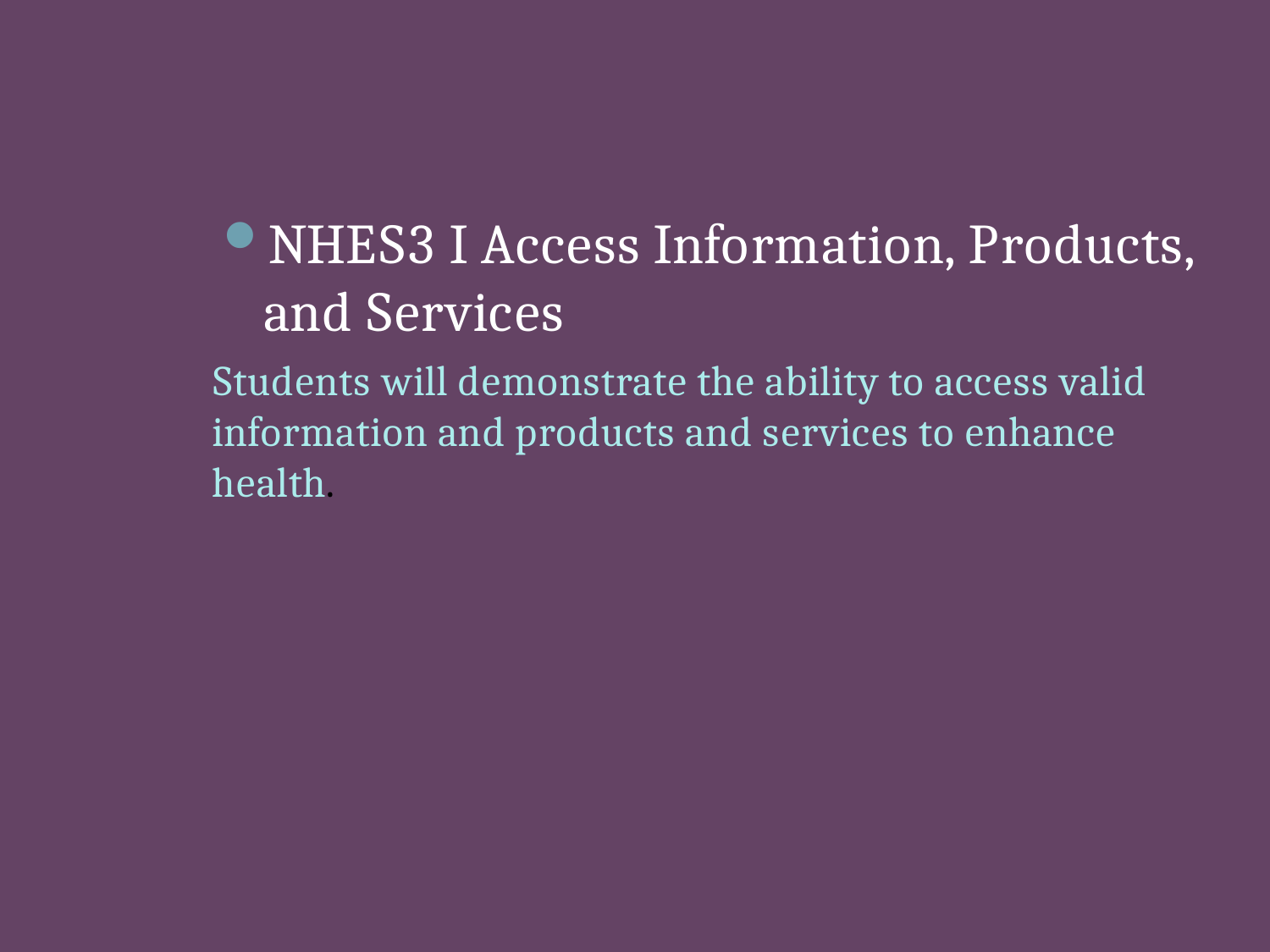

#
NHES3 I Access Information, Products, and Services
Students will demonstrate the ability to access valid information and products and services to enhance health.